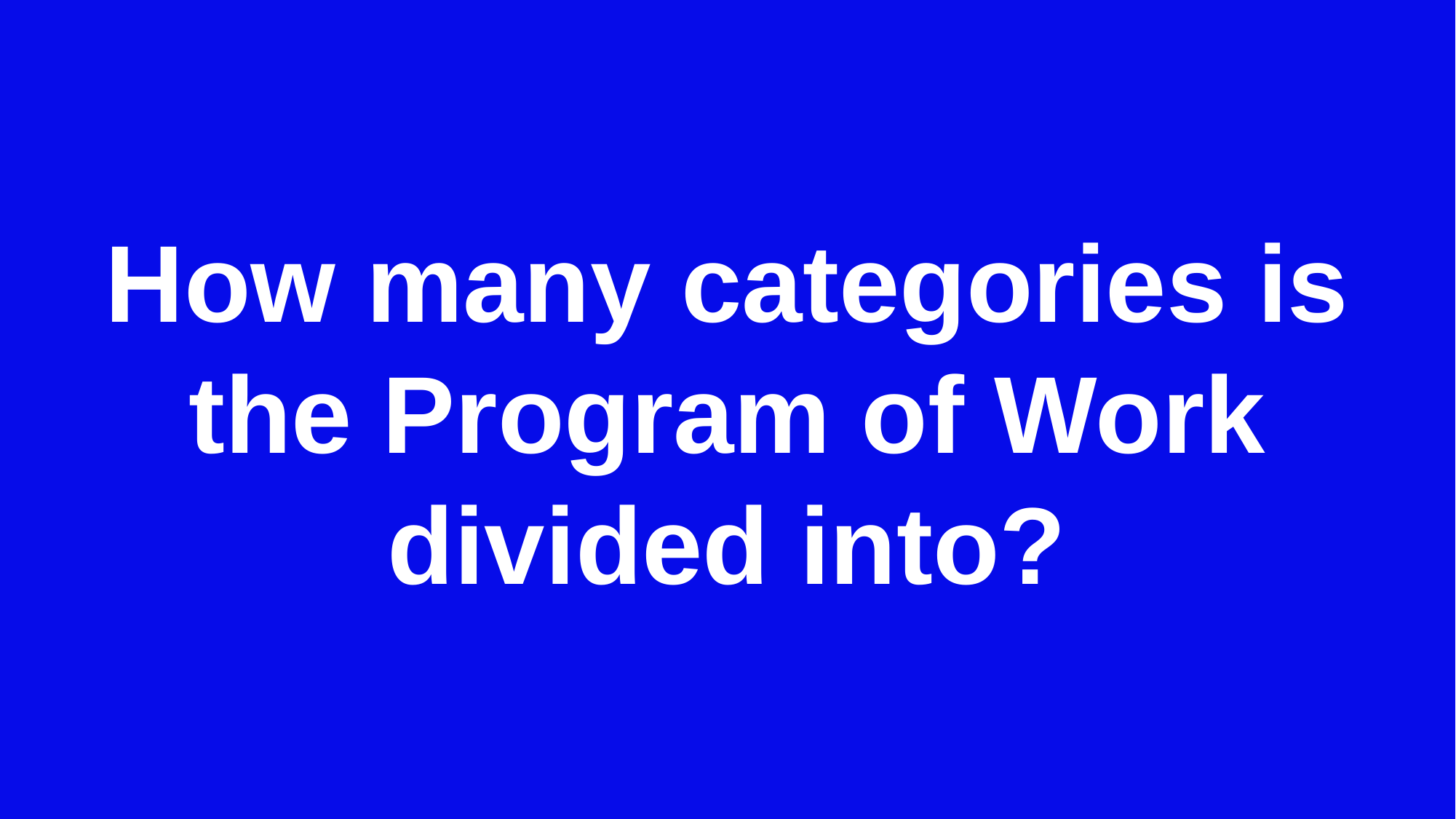

How many categories is the Program of Work divided into?